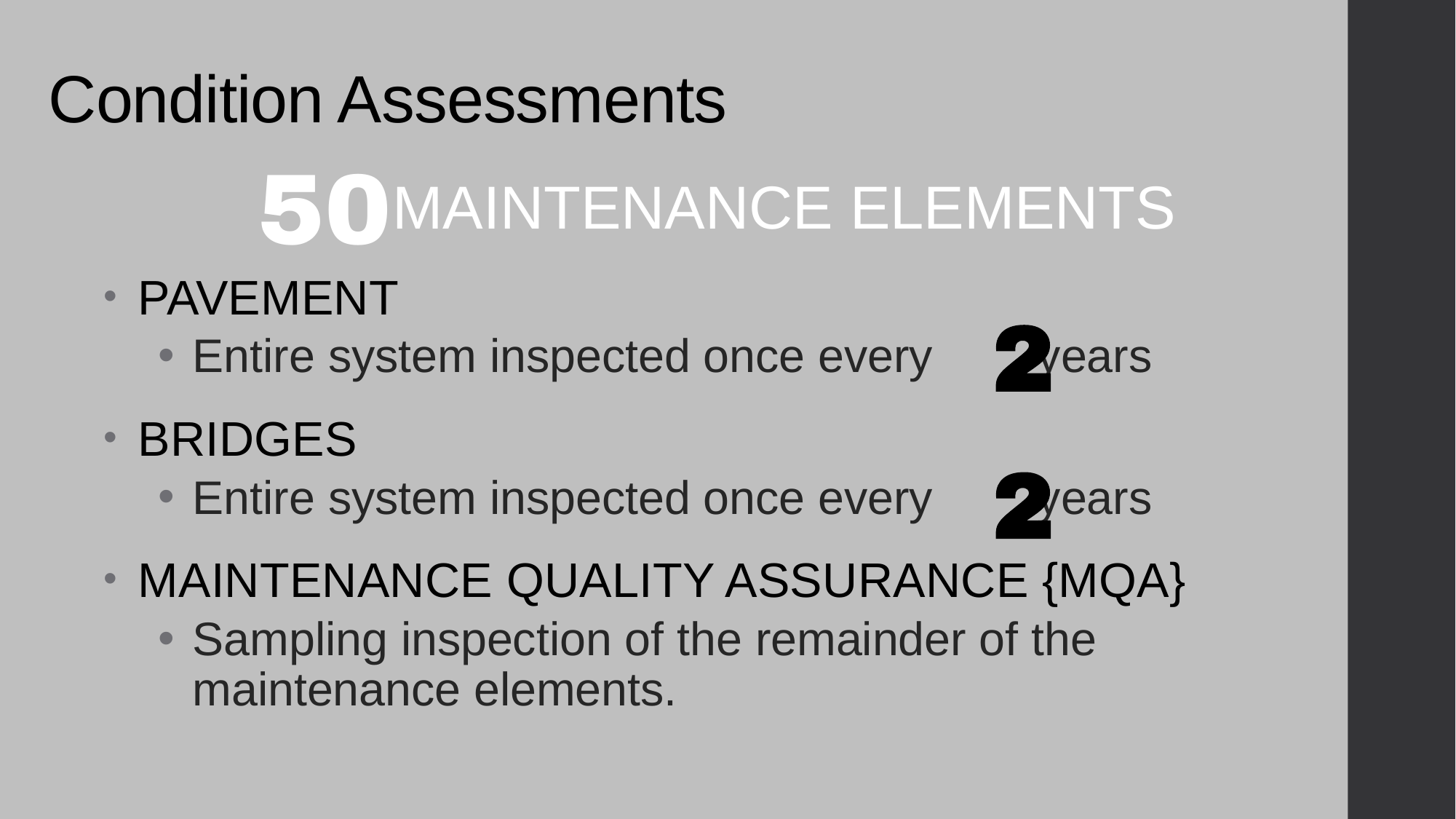

# Condition Assessments
50
MAINTENANCE ELEMENTS
PAVEMENT
Entire system inspected once every        years
BRIDGES
Entire system inspected once every        years
MAINTENANCE QUALITY ASSURANCE {MQA}
Sampling inspection of the remainder of the maintenance elements.
2
2